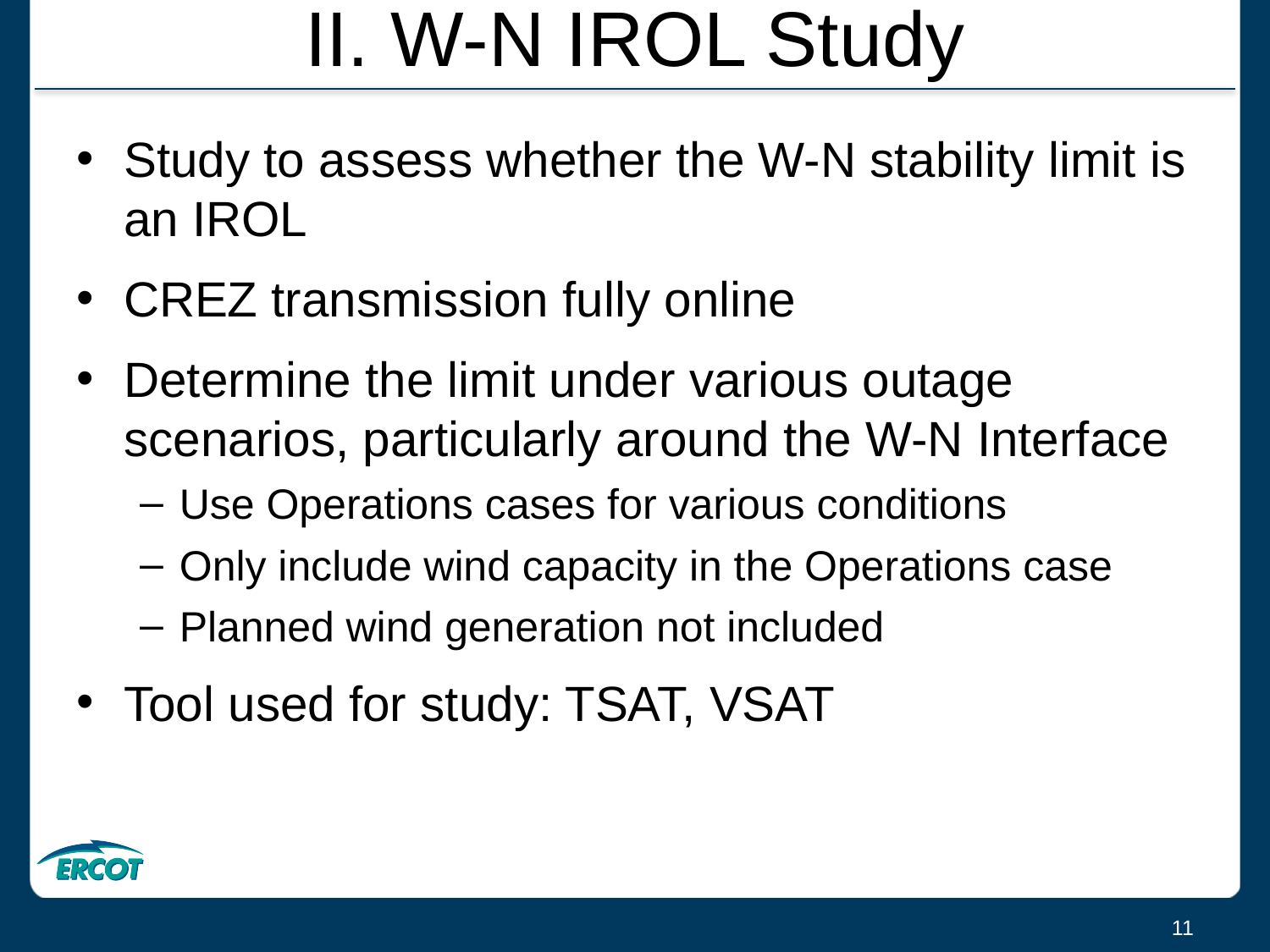

# II. W-N IROL Study
Study to assess whether the W-N stability limit is an IROL
CREZ transmission fully online
Determine the limit under various outage scenarios, particularly around the W-N Interface
Use Operations cases for various conditions
Only include wind capacity in the Operations case
Planned wind generation not included
Tool used for study: TSAT, VSAT
11